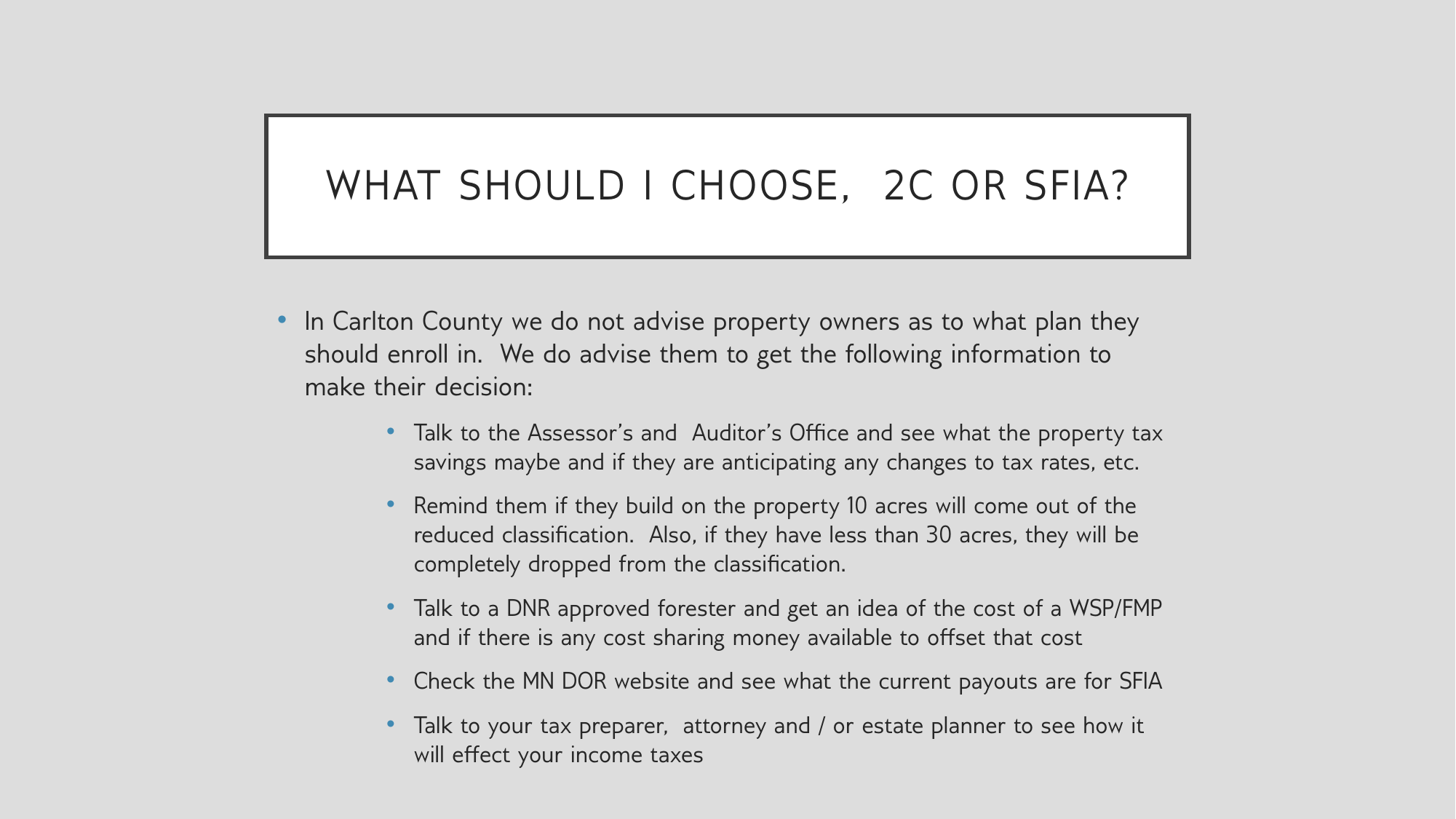

# What should i choose,  2c or sfia?
In Carlton County we do not advise property owners as to what plan they should enroll in.  We do advise them to get the following information to make their decision:
Talk to the Assessor’s and  Auditor’s Office and see what the property tax savings maybe and if they are anticipating any changes to tax rates, etc.
Remind them if they build on the property 10 acres will come out of the reduced classification.  Also, if they have less than 30 acres, they will be completely dropped from the classification.
Talk to a DNR approved forester and get an idea of the cost of a WSP/FMP and if there is any cost sharing money available to offset that cost
Check the MN DOR website and see what the current payouts are for SFIA
Talk to your tax preparer,  attorney and / or estate planner to see how it will effect your income taxes